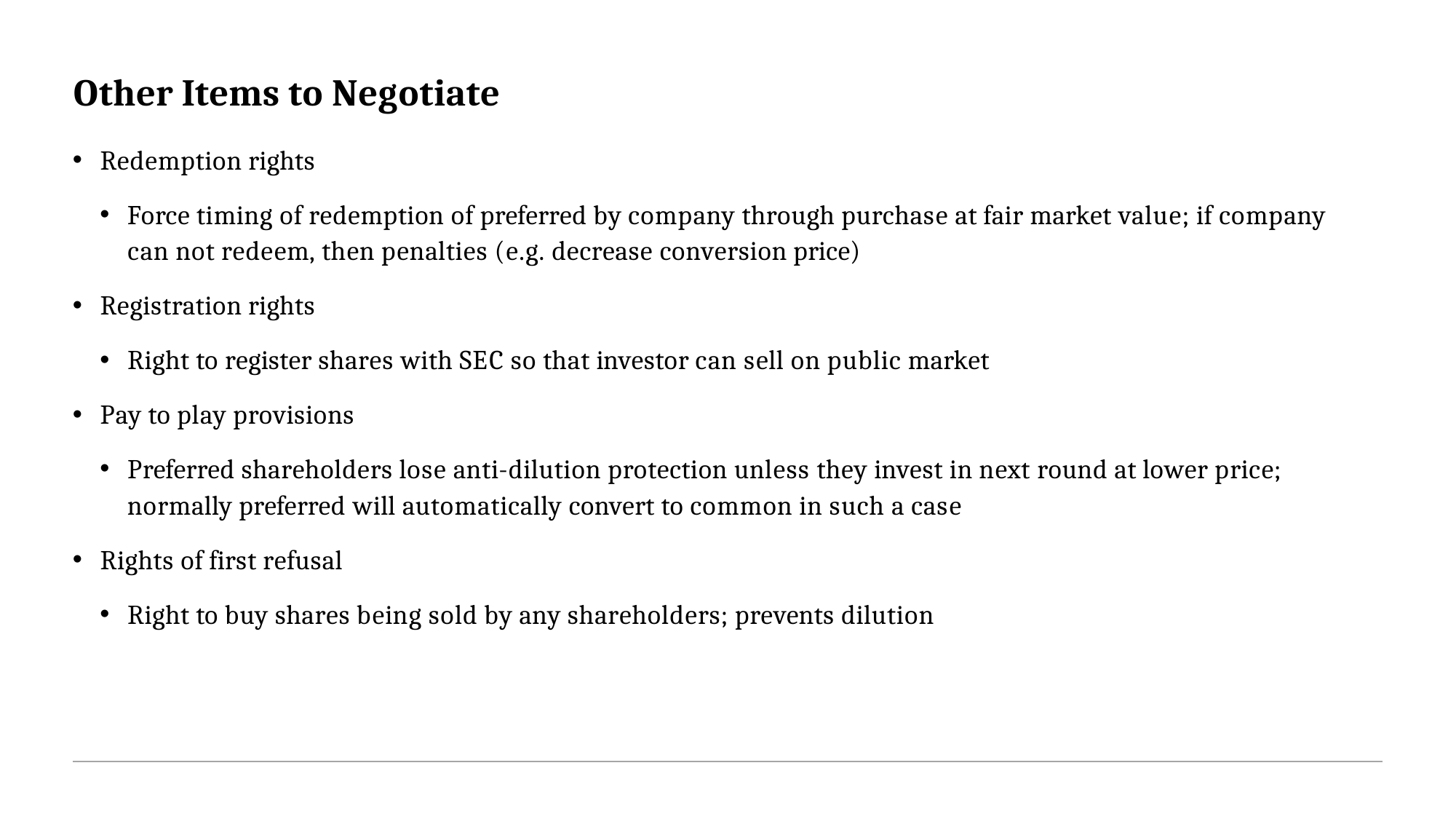

# Other Items to Negotiate
Redemption rights
Force timing of redemption of preferred by company through purchase at fair market value; if company  can not redeem, then penalties (e.g. decrease conversion price)
Registration rights
Right to register shares with SEC so that investor can sell on public market
Pay to play provisions
Preferred shareholders lose anti-dilution protection unless they invest in next round at lower price;  normally preferred will automatically convert to common in such a case
Rights of first refusal
Right to buy shares being sold by any shareholders; prevents dilution